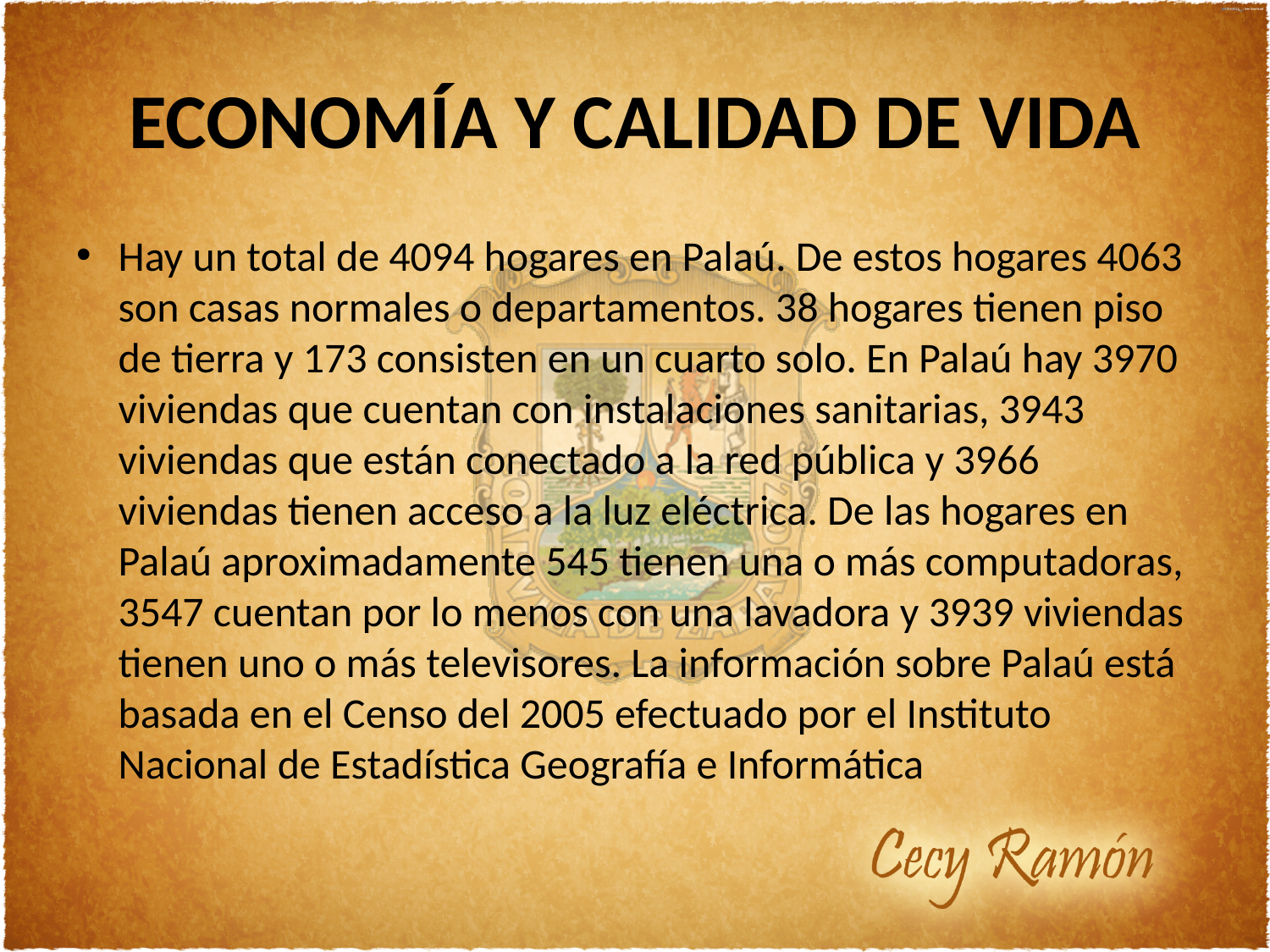

# ECONOMÍA Y CALIDAD DE VIDA
Hay un total de 4094 hogares en Palaú. De estos hogares 4063 son casas normales o departamentos. 38 hogares tienen piso de tierra y 173 consisten en un cuarto solo. En Palaú hay 3970 viviendas que cuentan con instalaciones sanitarias, 3943 viviendas que están conectado a la red pública y 3966 viviendas tienen acceso a la luz eléctrica. De las hogares en Palaú aproximadamente 545 tienen una o más computadoras, 3547 cuentan por lo menos con una lavadora y 3939 viviendas tienen uno o más televisores. La información sobre Palaú está basada en el Censo del 2005 efectuado por el Instituto Nacional de Estadística Geografía e Informática